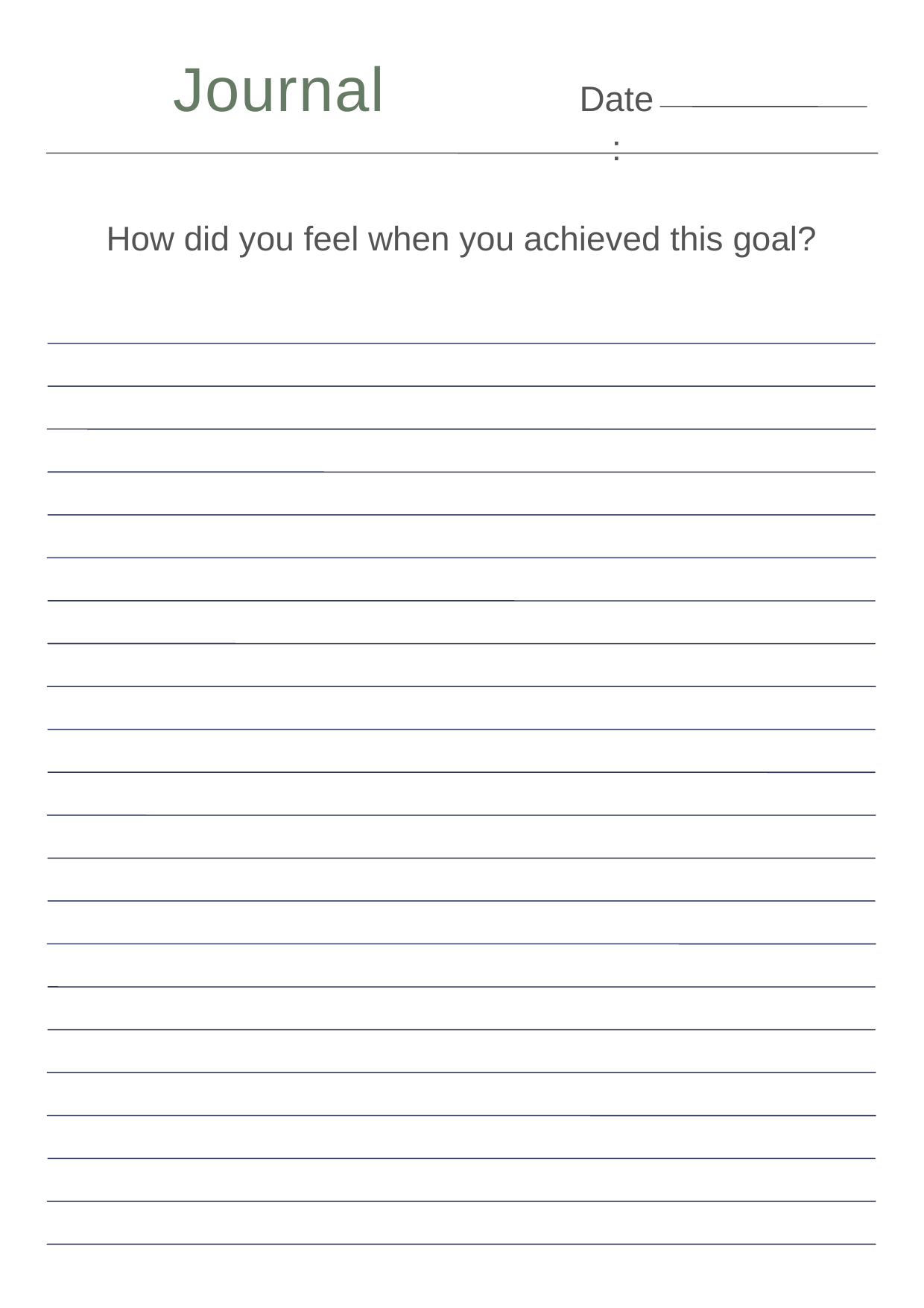

Journal
Date:

How did you feel when you achieved this goal?